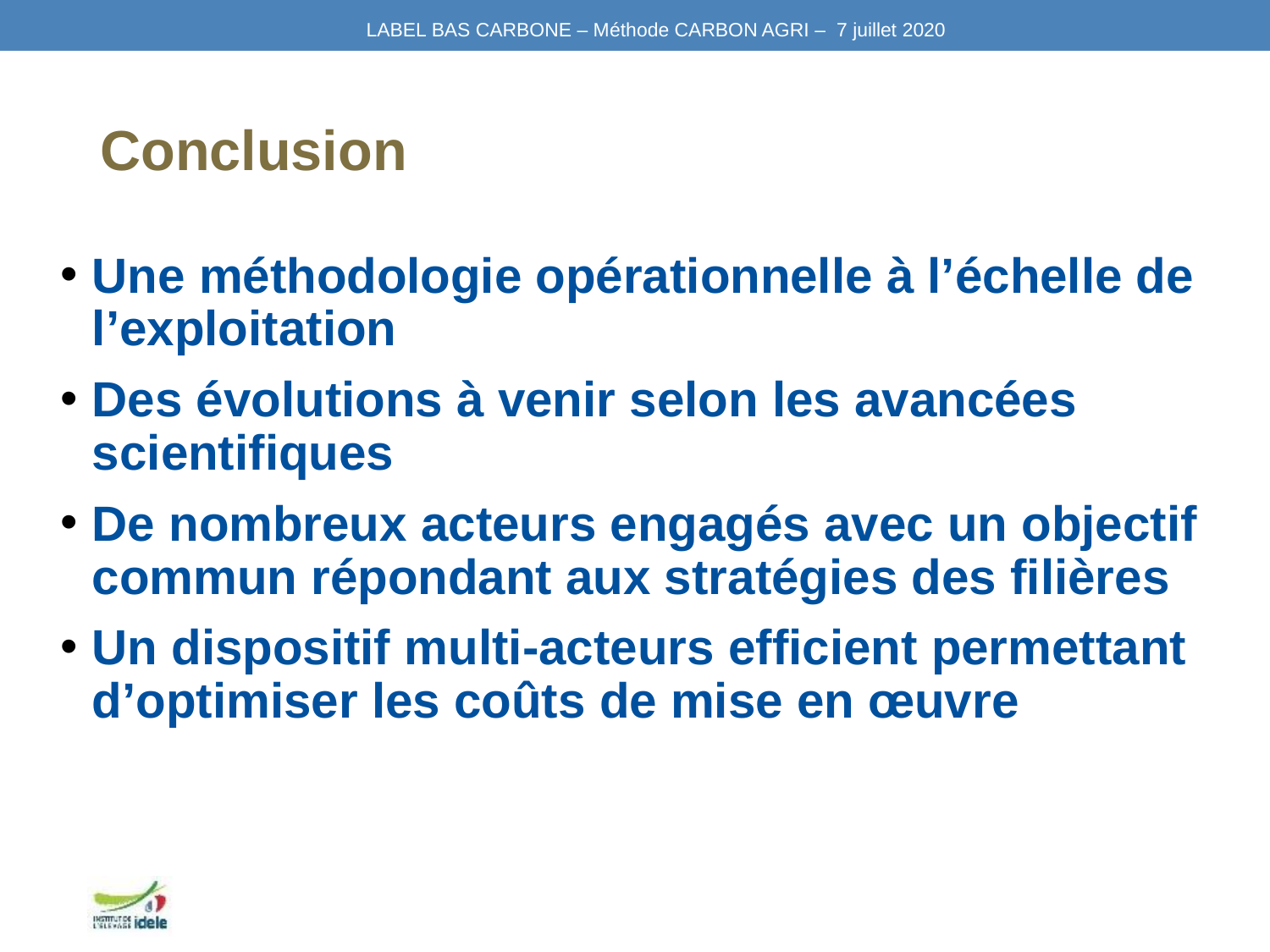

LABEL BAS CARBONE – Méthode CARBON AGRI –  7 juillet 2020
# Conclusion
Une méthodologie opérationnelle à l’échelle de l’exploitation
Des évolutions à venir selon les avancées scientifiques
De nombreux acteurs engagés avec un objectif commun répondant aux stratégies des filières
Un dispositif multi-acteurs efficient permettant d’optimiser les coûts de mise en œuvre